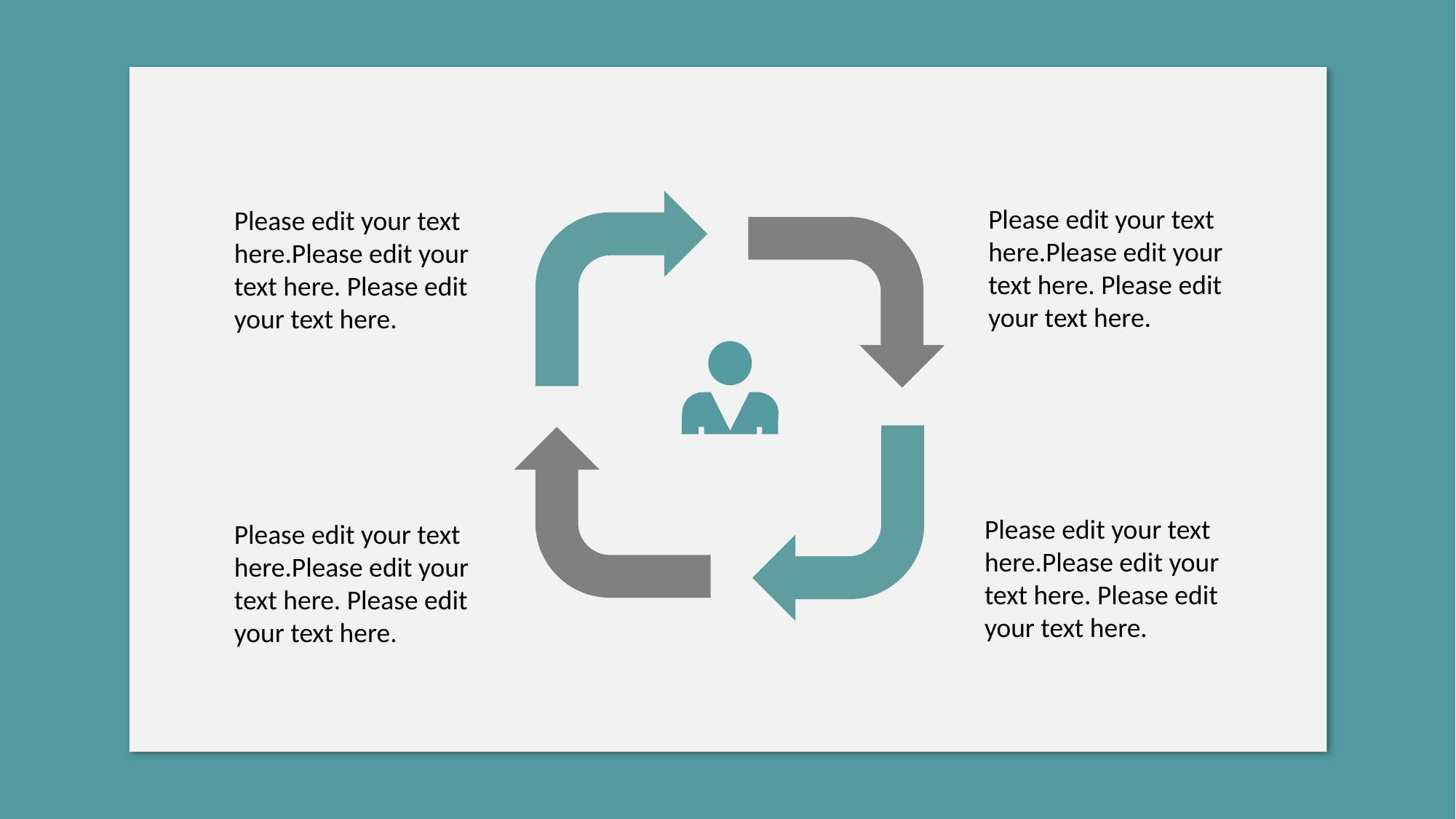

Please edit your text here.Please edit your text here. Please edit your text here.
Please edit your text here.Please edit your text here. Please edit your text here.

Please edit your text here.Please edit your text here. Please edit your text here.
Please edit your text here.Please edit your text here. Please edit your text here.